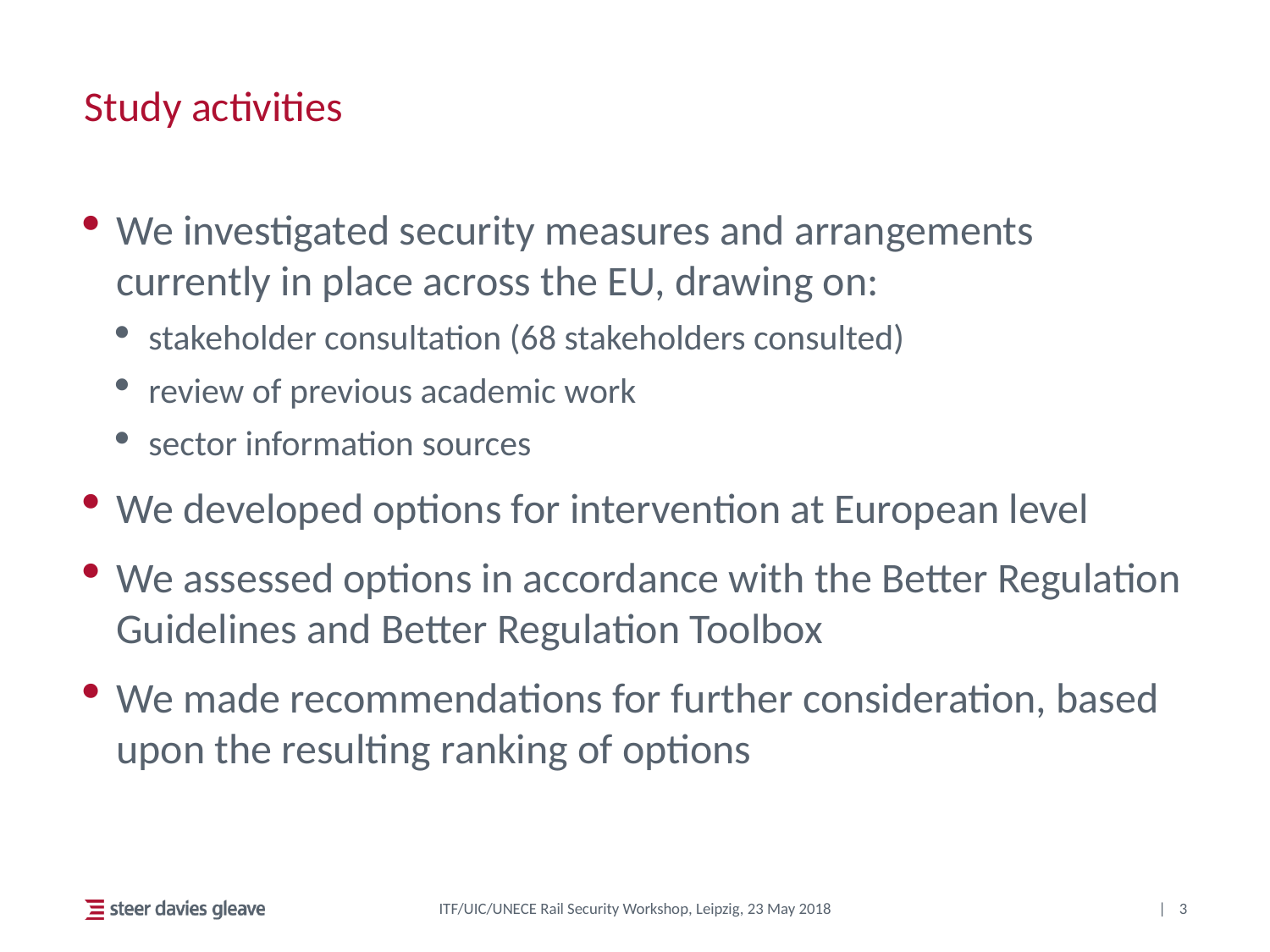

# Study activities
We investigated security measures and arrangements currently in place across the EU, drawing on:
stakeholder consultation (68 stakeholders consulted)
review of previous academic work
sector information sources
We developed options for intervention at European level
We assessed options in accordance with the Better Regulation Guidelines and Better Regulation Toolbox
We made recommendations for further consideration, based upon the resulting ranking of options
ITF/UIC/UNECE Rail Security Workshop, Leipzig, 23 May 2018
3